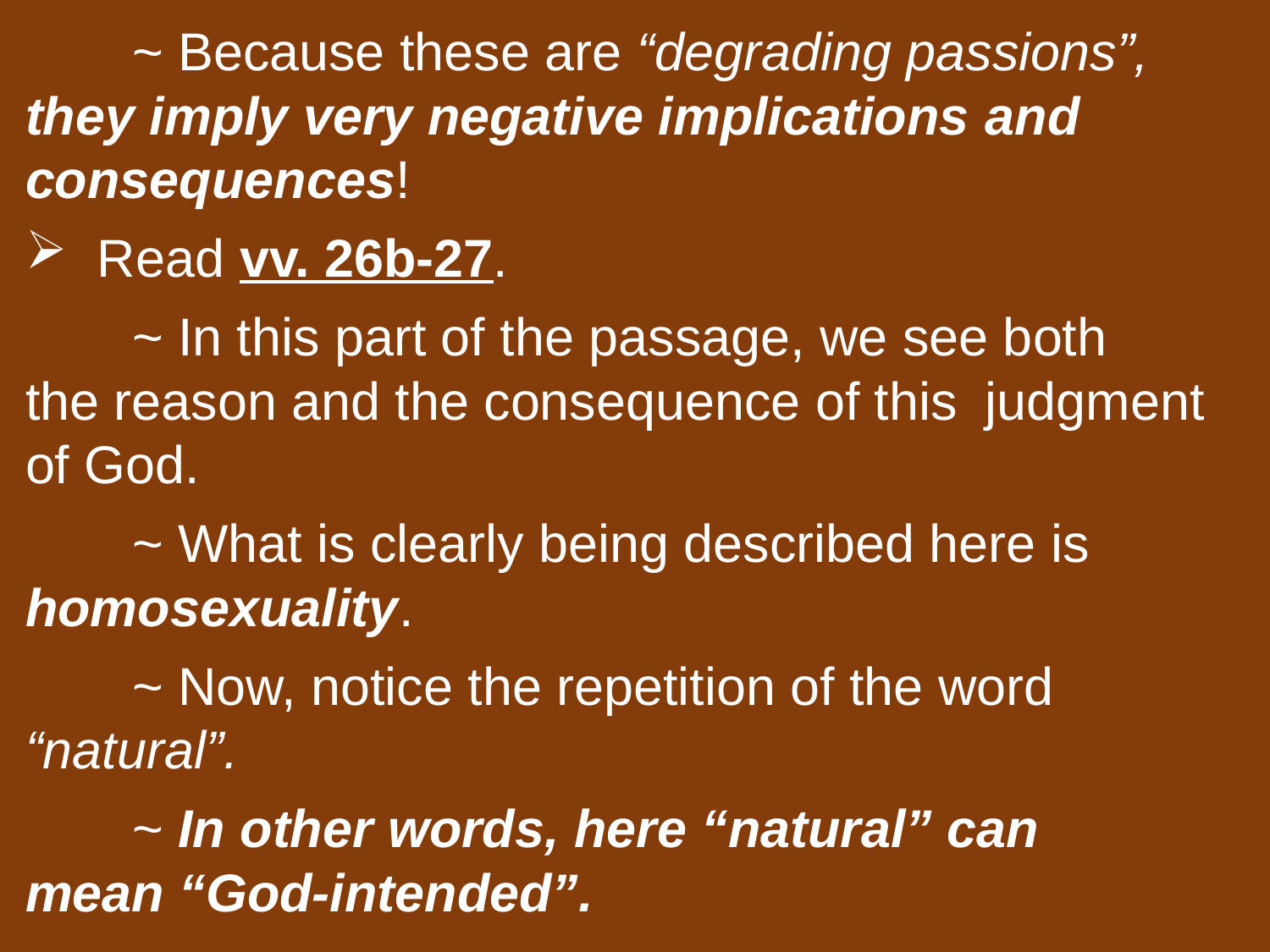

~ Because these are “degrading passions”, 		they imply very negative implications 		and consequences!
Read vv. 26b-27.
	~ In this part of the passage, we see both 		the reason and the consequence of this 		judgment of God.
	~ What is clearly being described here is 		homosexuality.
	~ Now, notice the repetition of the word 			“natural”.
	~ In other words, here “natural” can 			mean “God-intended”.